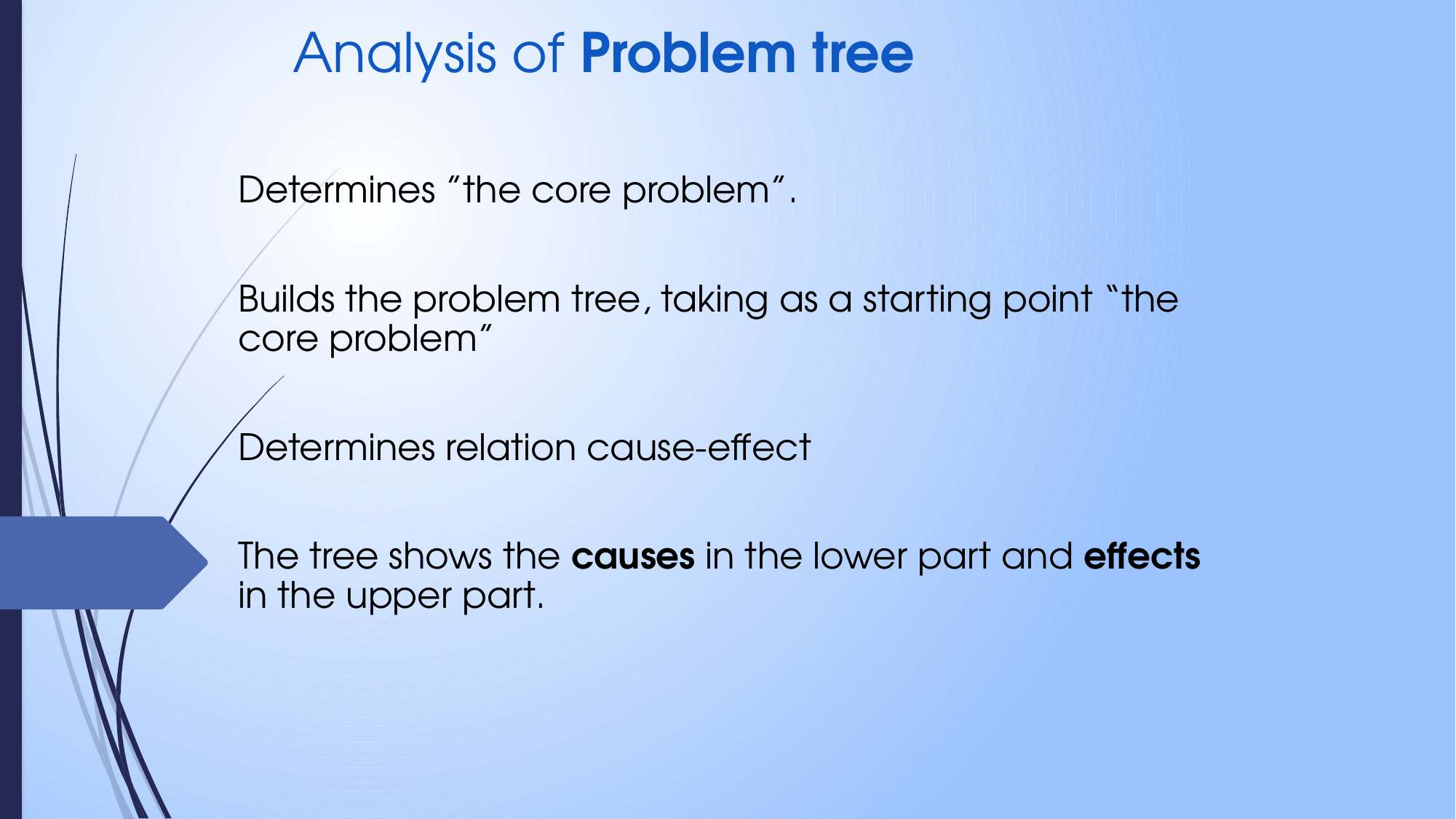

# Analysis of Problem tree

Determines ”the core problem”.

Builds the problem tree, taking as a starting point “the core problem”

Determines relation cause-effect

The tree shows the causes in the lower part and effects in the upper part.